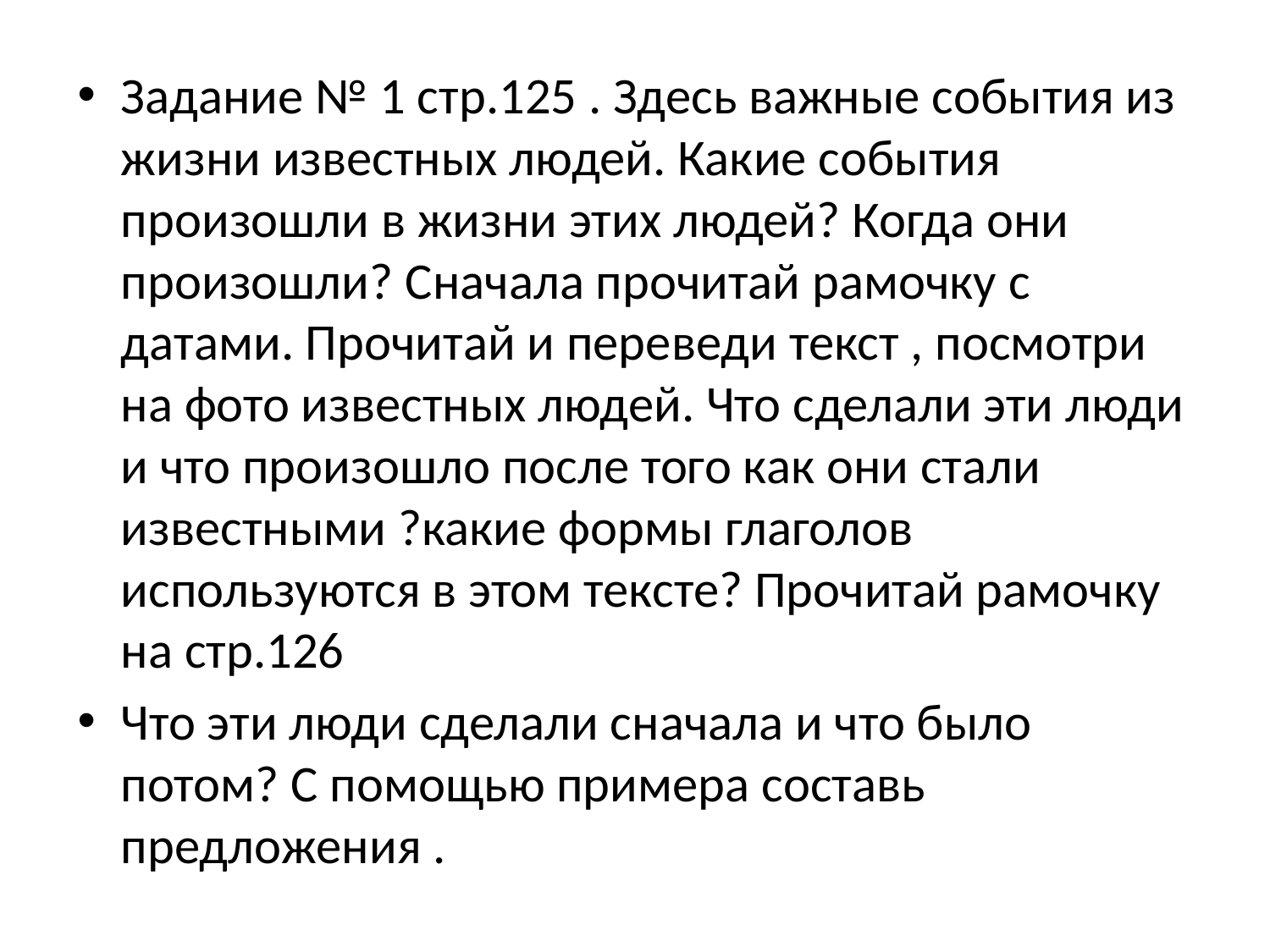

Задание № 1 стр.125 . Здесь важные события из жизни известных людей. Какие события произошли в жизни этих людей? Когда они произошли? Сначала прочитай рамочку с датами. Прочитай и переведи текст , посмотри на фото известных людей. Что сделали эти люди и что произошло после того как они стали известными ?какие формы глаголов используются в этом тексте? Прочитай рамочку на стр.126
Что эти люди сделали сначала и что было потом? С помощью примера составь предложения .